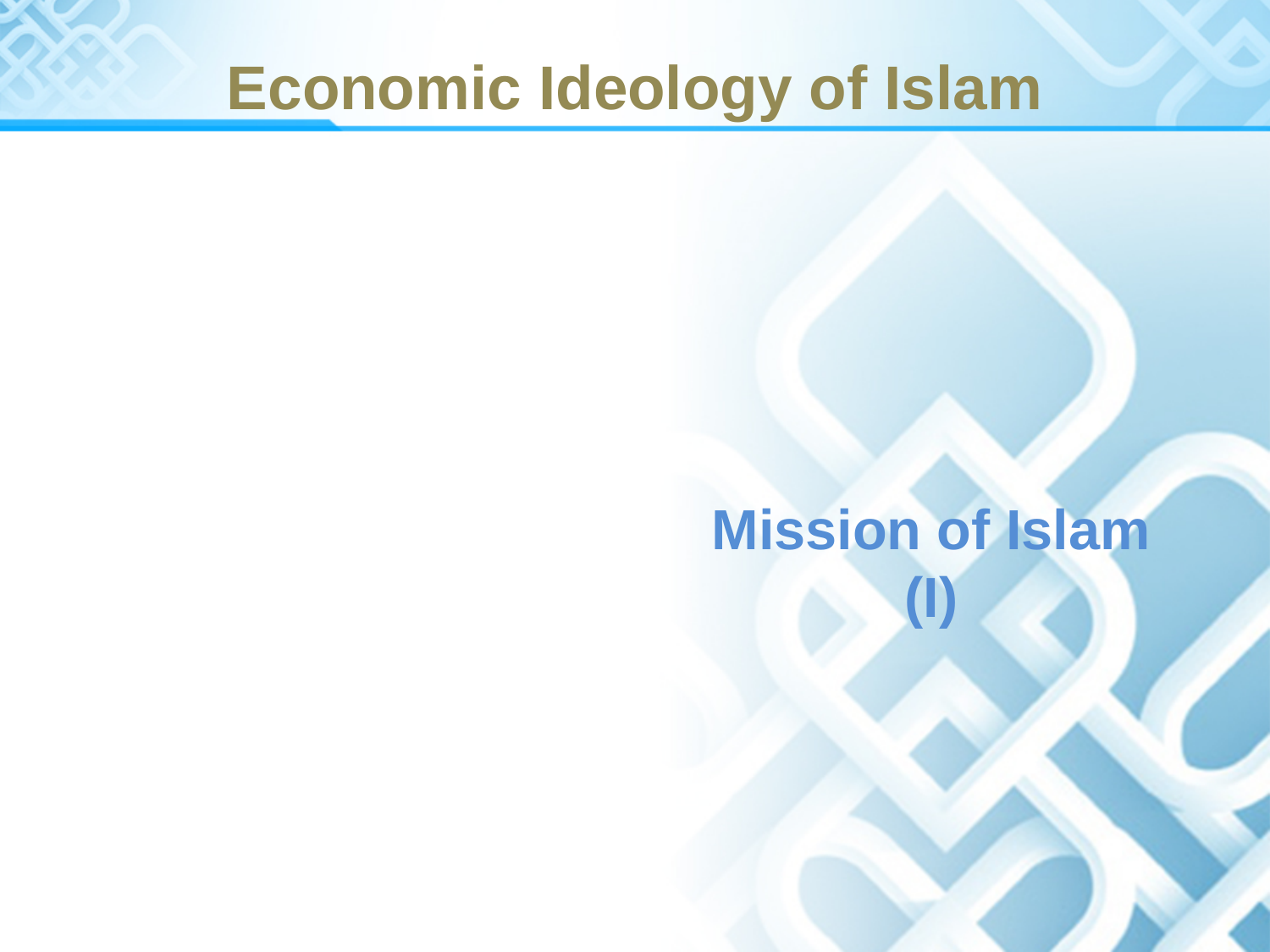

# Economic Ideology of Islam
Mission of Islam (I)